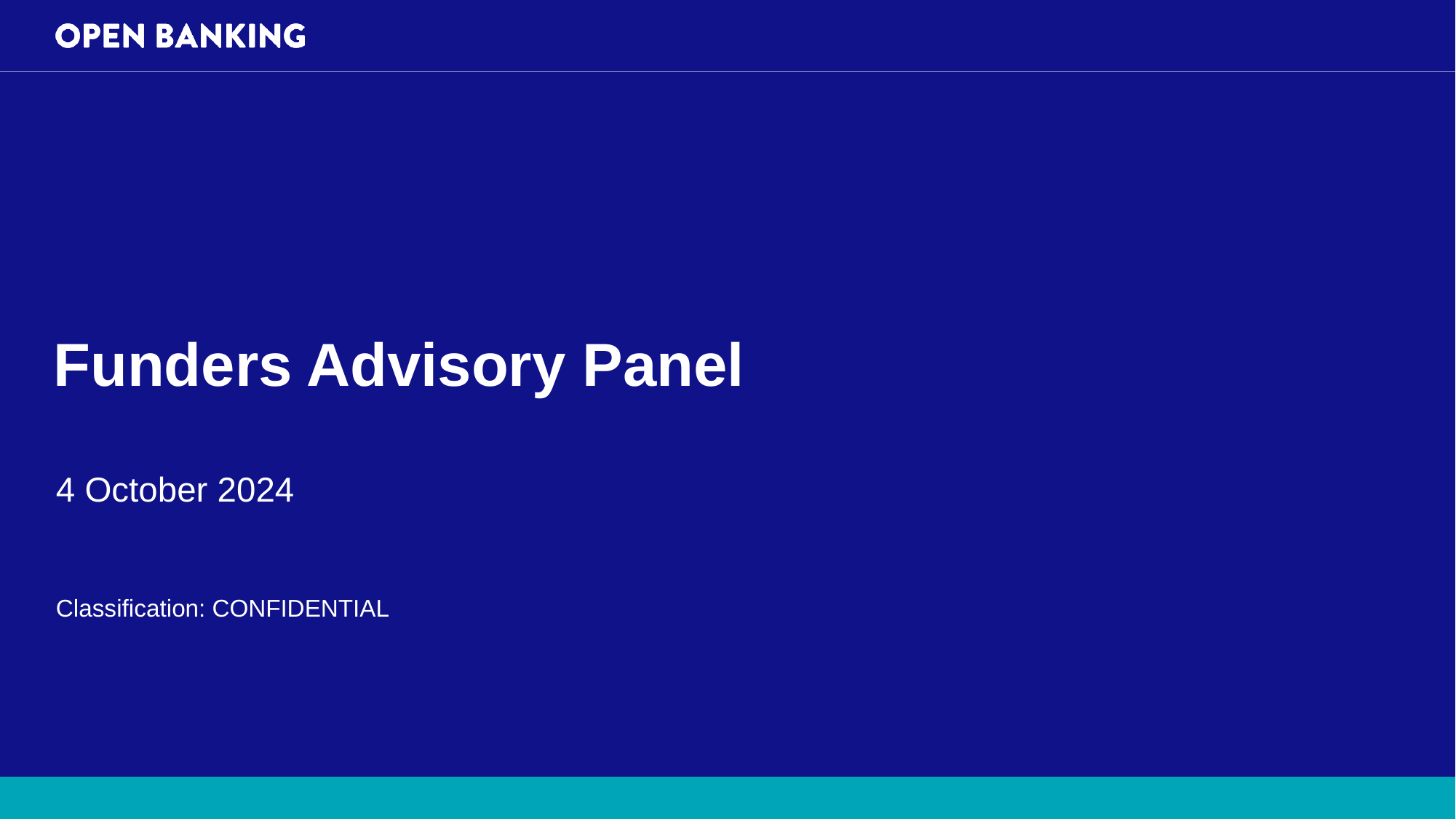

# Funders Advisory Panel
4 October 2024

Classification: CONFIDENTIAL